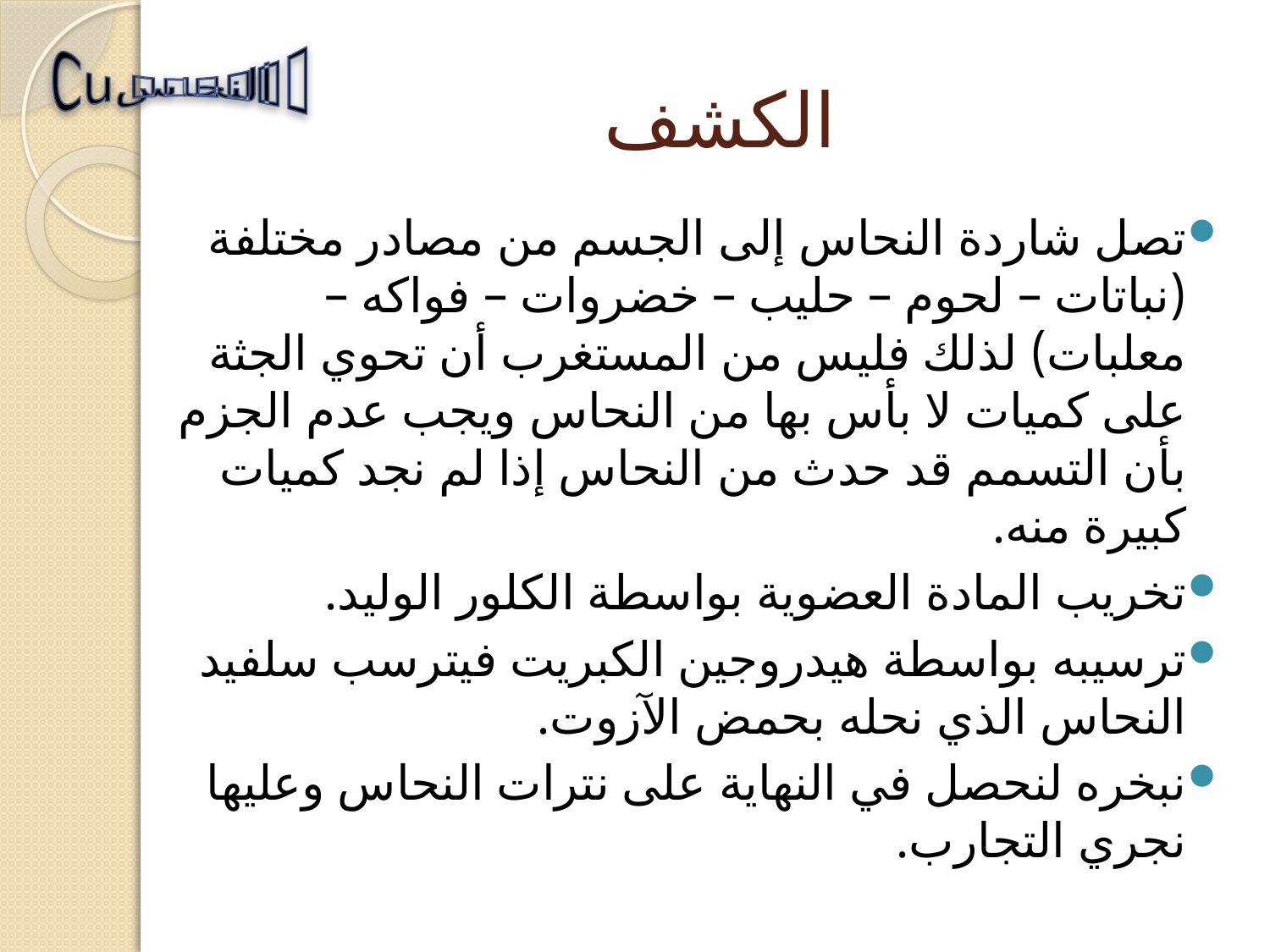

# الكشف
النحاس
 Cu
تصل شاردة النحاس إلى الجسم من مصادر مختلفة (نباتات – لحوم – حليب – خضروات – فواكه – معلبات) لذلك فليس من المستغرب أن تحوي الجثة على كميات لا بأس بها من النحاس ويجب عدم الجزم بأن التسمم قد حدث من النحاس إذا لم نجد كميات كبيرة منه.
تخريب المادة العضوية بواسطة الكلور الوليد.
ترسيبه بواسطة هيدروجين الكبريت فيترسب سلفيد النحاس الذي نحله بحمض الآزوت.
نبخره لنحصل في النهاية على نترات النحاس وعليها نجري التجارب.